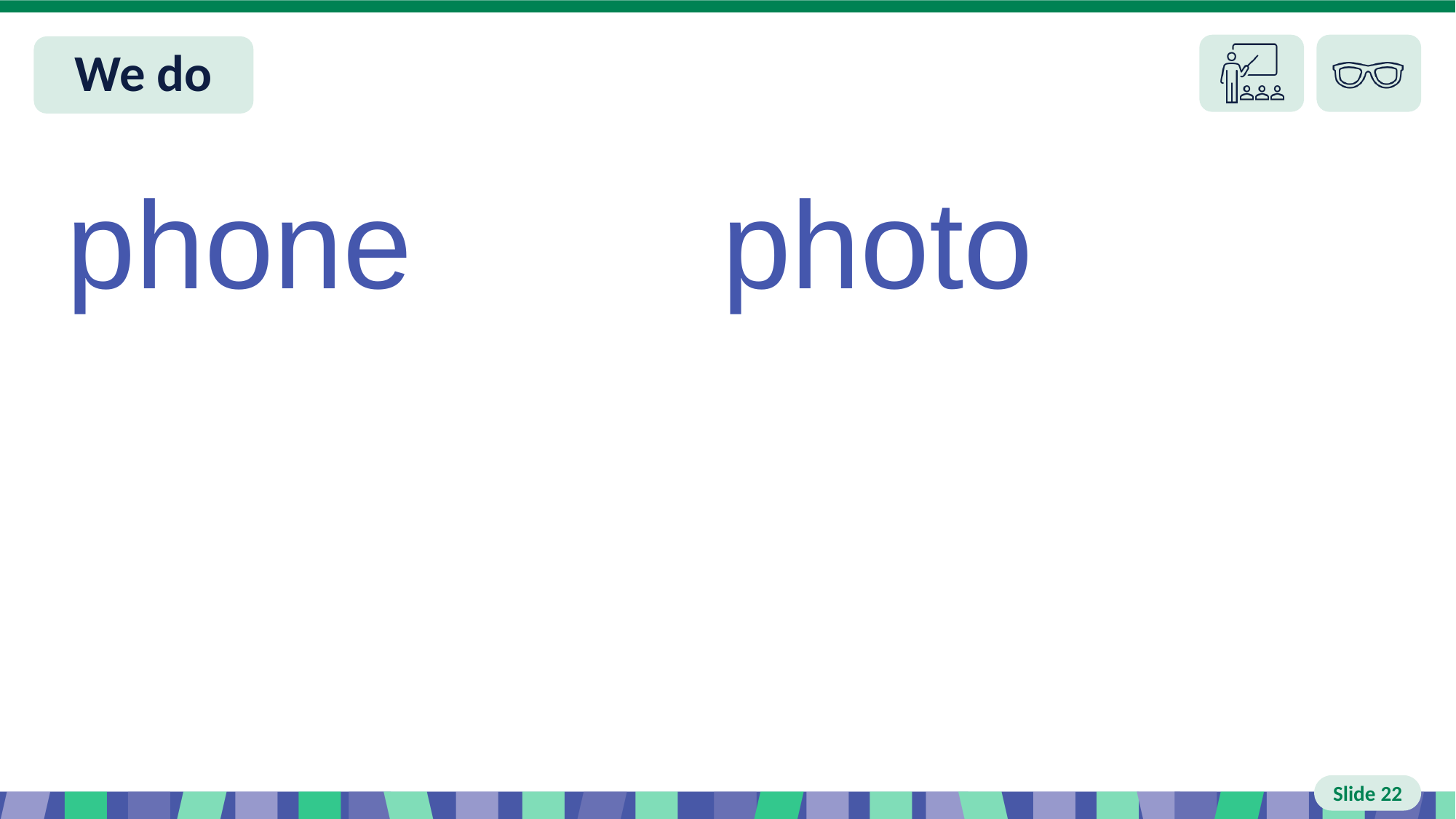

# Slide 22 We do
phone         photo